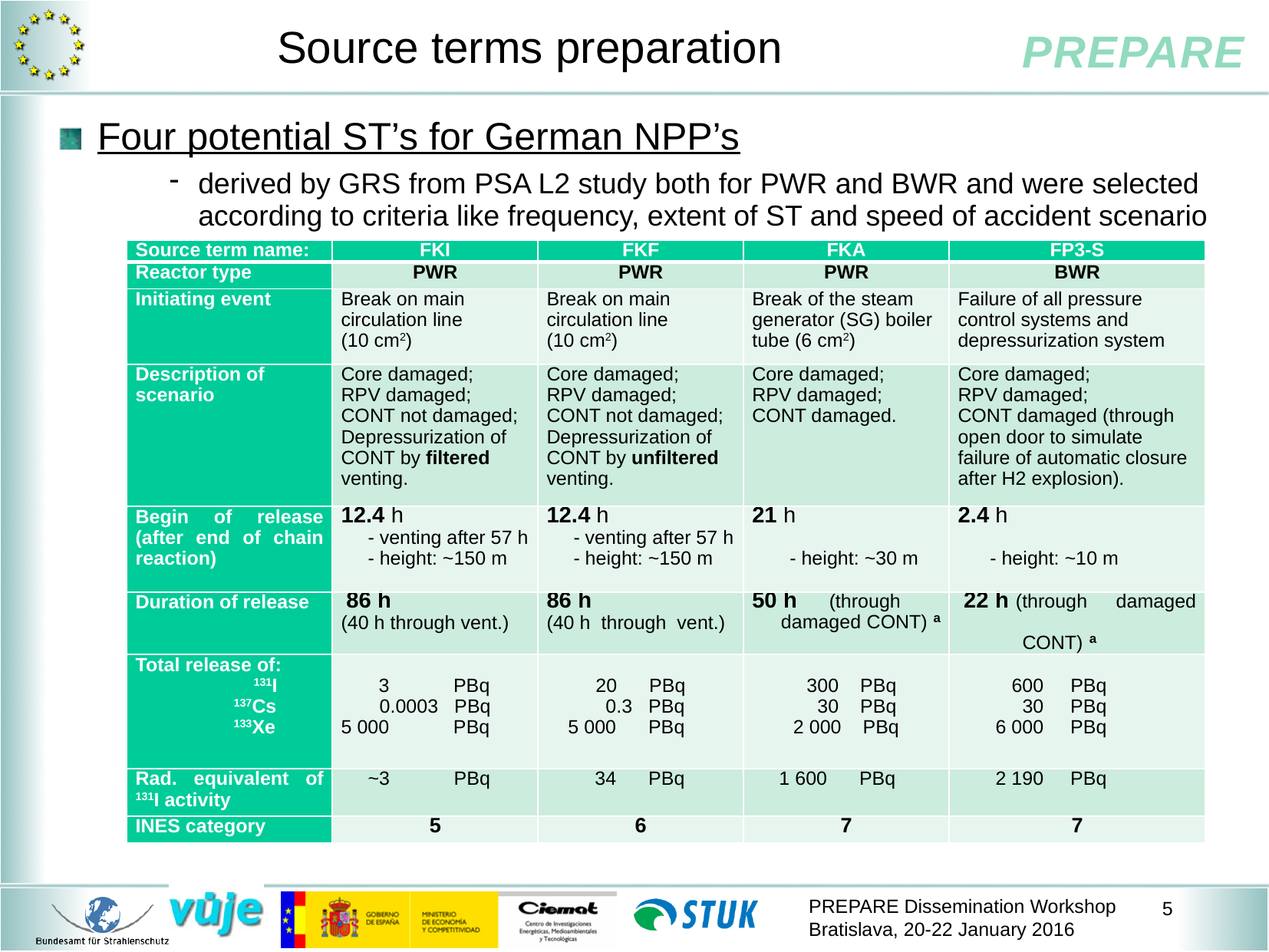

# Source terms preparation
Four potential ST’s for German NPP’s
derived by GRS from PSA L2 study both for PWR and BWR and were selected  according to criteria like frequency, extent of ST and speed of accident scenario

                                                                     a Activity release before CONT damage is negligible
| Source term name: | FKI | FKF | FKA | FP3-S |
| --- | --- | --- | --- | --- |
| Reactor type | PWR | PWR | PWR | BWR |
| Initiating event | Break on main circulation line (10 cm2) | Break on main circulation line (10 cm2) | Break of the steam generator (SG) boiler tube (6 cm2) | Failure of all pressure control systems and depressurization system |
| Description of scenario | Core damaged; RPV damaged; CONT not damaged; Depressurization of CONT by filtered venting. | Core damaged; RPV damaged; CONT not damaged; Depressurization of CONT by unfiltered venting. | Core damaged; RPV damaged; CONT damaged. | Core damaged; RPV damaged; CONT damaged (through open door to simulate failure of automatic closure after H2 explosion). |
| Begin of release (after end of chain reaction) | 12.4 h - venting after 57 h - height: ~150 m | 12.4 h - venting after 57 h - height: ~150 m | 21 h - height: ~30 m | 2.4 h - height: ~10 m |
| Duration of release | 86 h (40 h through vent.) | 86 h (40 h through vent.) | 50 h (through damaged CONT) a | 22 h (through damaged CONT) a |
| Total release of: 131I 137Cs 133Xe | 3 PBq 0.0003 PBq 5 000  PBq | 20 PBq 0.3 PBq 5 000 PBq | 300 PBq 30 PBq 2 000 PBq | 600 PBq 30 PBq 6 000  PBq |
| Rad. equivalent of 131I activity | ~3 PBq | 34 PBq | 1 600 PBq | 2 190 PBq |
| INES category | 5 | 6 | 7 | 7 |